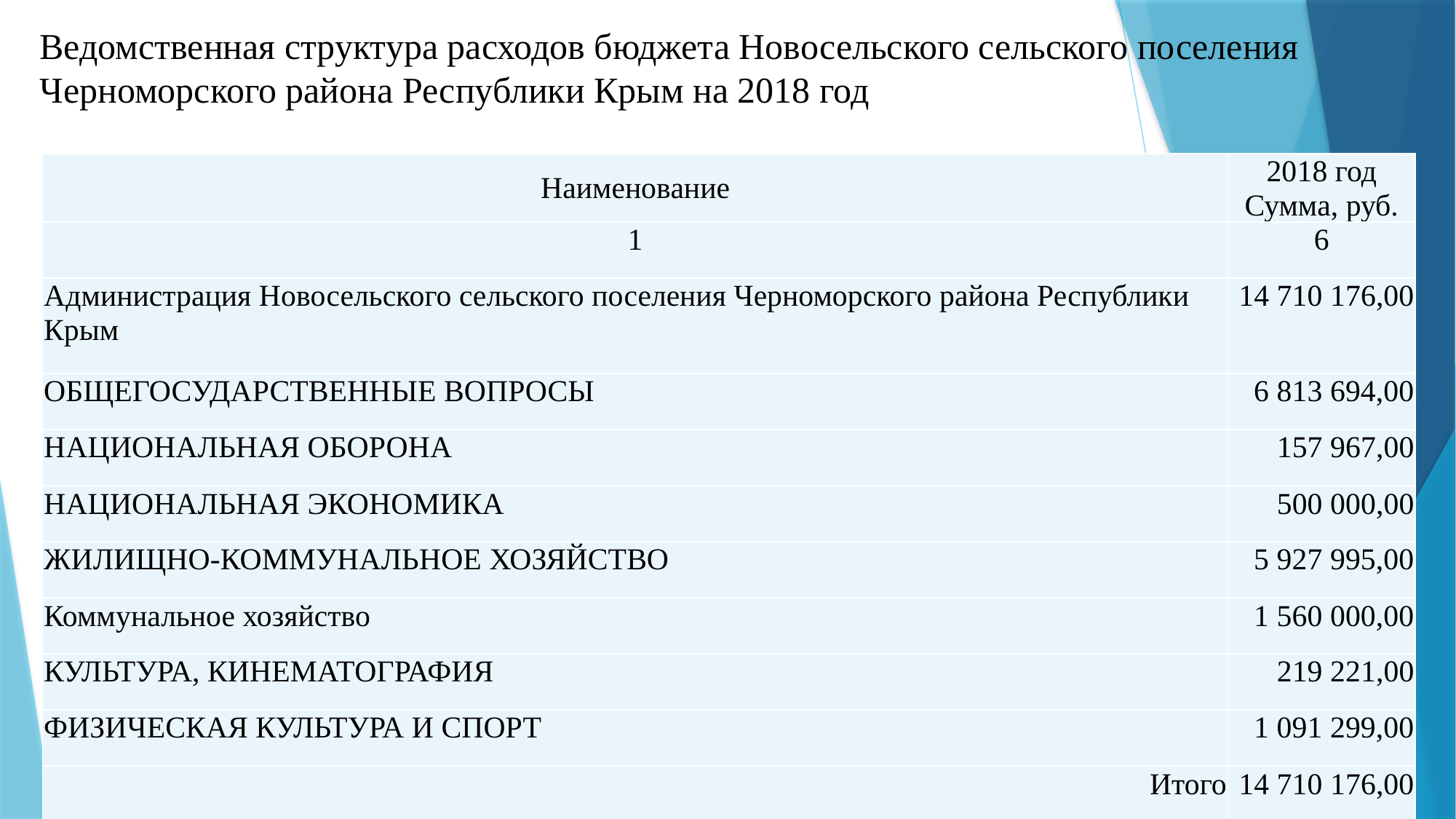

# Ведомственная структура расходов бюджета Новосельского сельского поселения Черноморского района Республики Крым на 2018 год
| Наименование | 2018 год Сумма, руб. |
| --- | --- |
| 1 | 6 |
| Администрация Новосельского сельского поселения Черноморского района Республики Крым | 14 710 176,00 |
| ОБЩЕГОСУДАРСТВЕННЫЕ ВОПРОСЫ | 6 813 694,00 |
| НАЦИОНАЛЬНАЯ ОБОРОНА | 157 967,00 |
| НАЦИОНАЛЬНАЯ ЭКОНОМИКА | 500 000,00 |
| ЖИЛИЩНО-КОММУНАЛЬНОЕ ХОЗЯЙСТВО | 5 927 995,00 |
| Коммунальное хозяйство | 1 560 000,00 |
| КУЛЬТУРА, КИНЕМАТОГРАФИЯ | 219 221,00 |
| ФИЗИЧЕСКАЯ КУЛЬТУРА И СПОРТ | 1 091 299,00 |
| Итого | 14 710 176,00 |